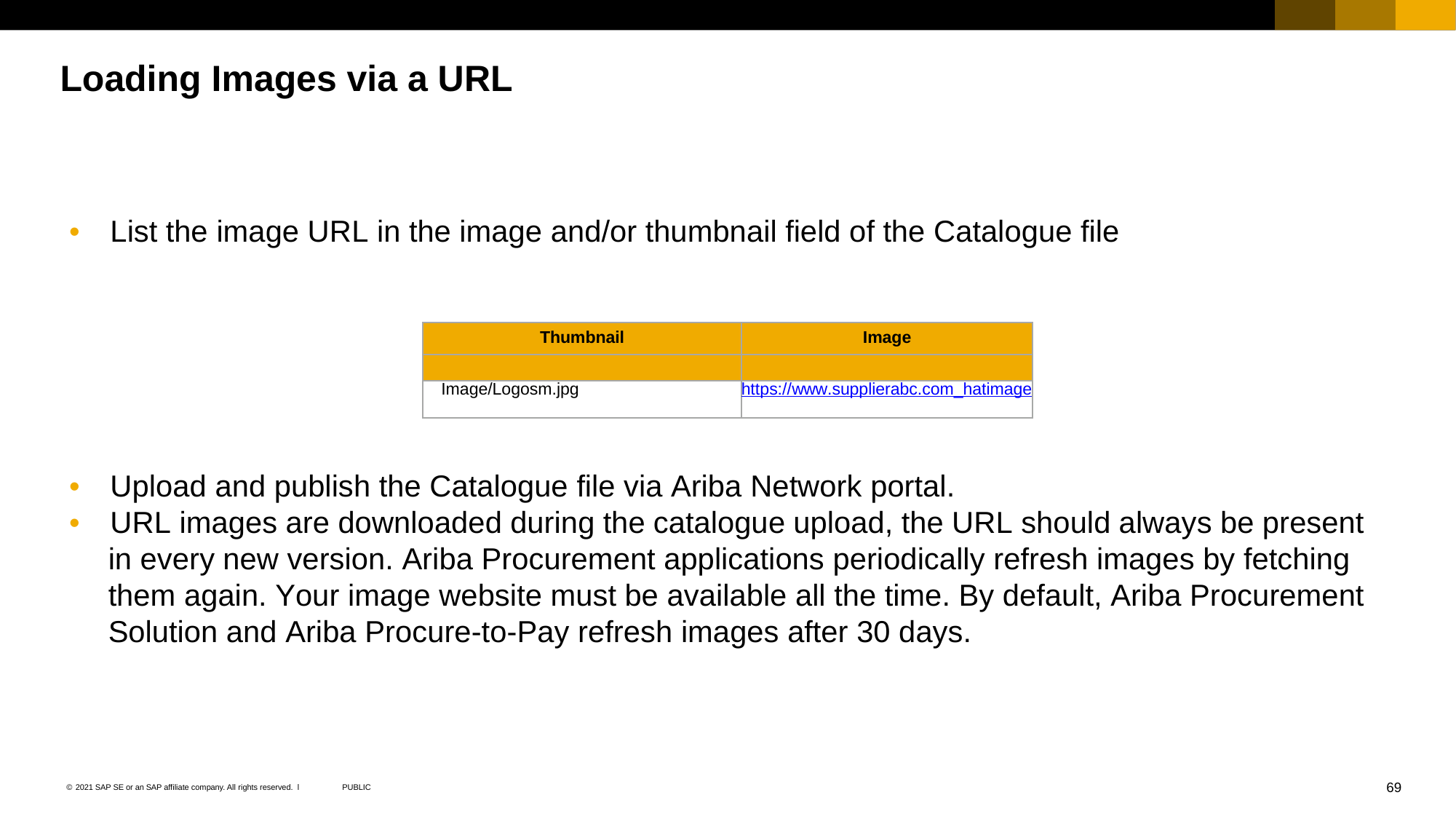

Loading Images via a URL
•	List the image URL in the image and/or thumbnail field of the Catalogue file

Thumbnail	Image

Image/Logosm.jpg	https://www.supplierabc.com_hatimage

•	Upload and publish the Catalogue file via Ariba Network portal.
•	URL imagesare downloadedduringthecatalogueupload, theURL shouldalwaysbepresent
in everynewversion. AribaProcurement applications periodically refresh images by fetching
them again. Your image website must be available all the time.By default, Ariba Procurement
Solution and Ariba Procure-to-Pay refresh images after 30 days.
©2021 SAP SE or an SAP affiliate company. All rights reserved.  ǀ	PUBLIC	69